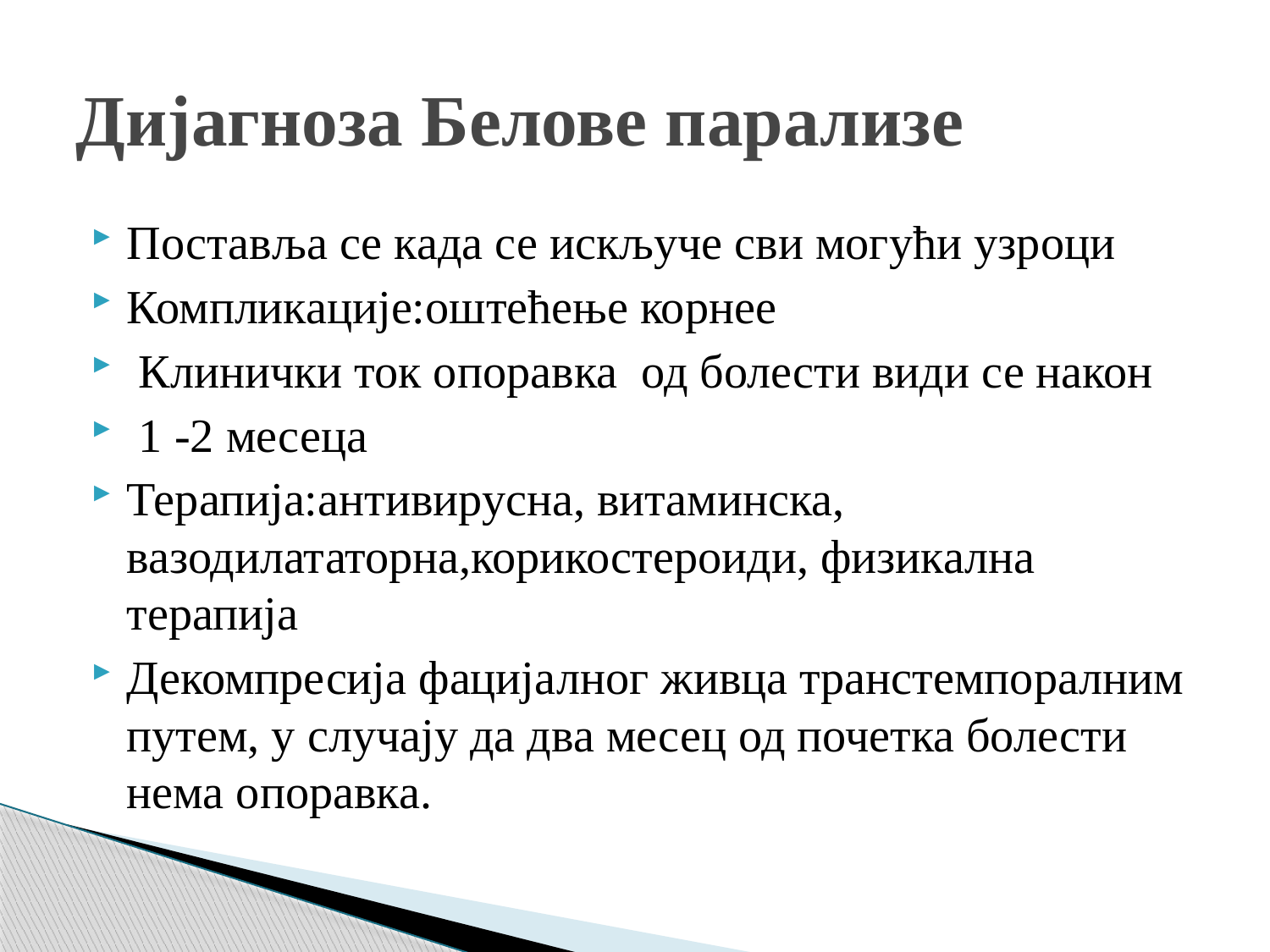

# Дијагноза Белове парализе
Поставља се када се искључе сви могући узроци
Компликације:оштећење корнее
 Клинички ток опоравка  од болести види се након
 1 -2 месеца
Терапија:антивирусна, витаминска, вазодилататорна,корикостероиди, физикална терапија
Декомпресија фацијалног живца транстемпоралним путем, у случају да два месец од почетка болести нема опоравка.